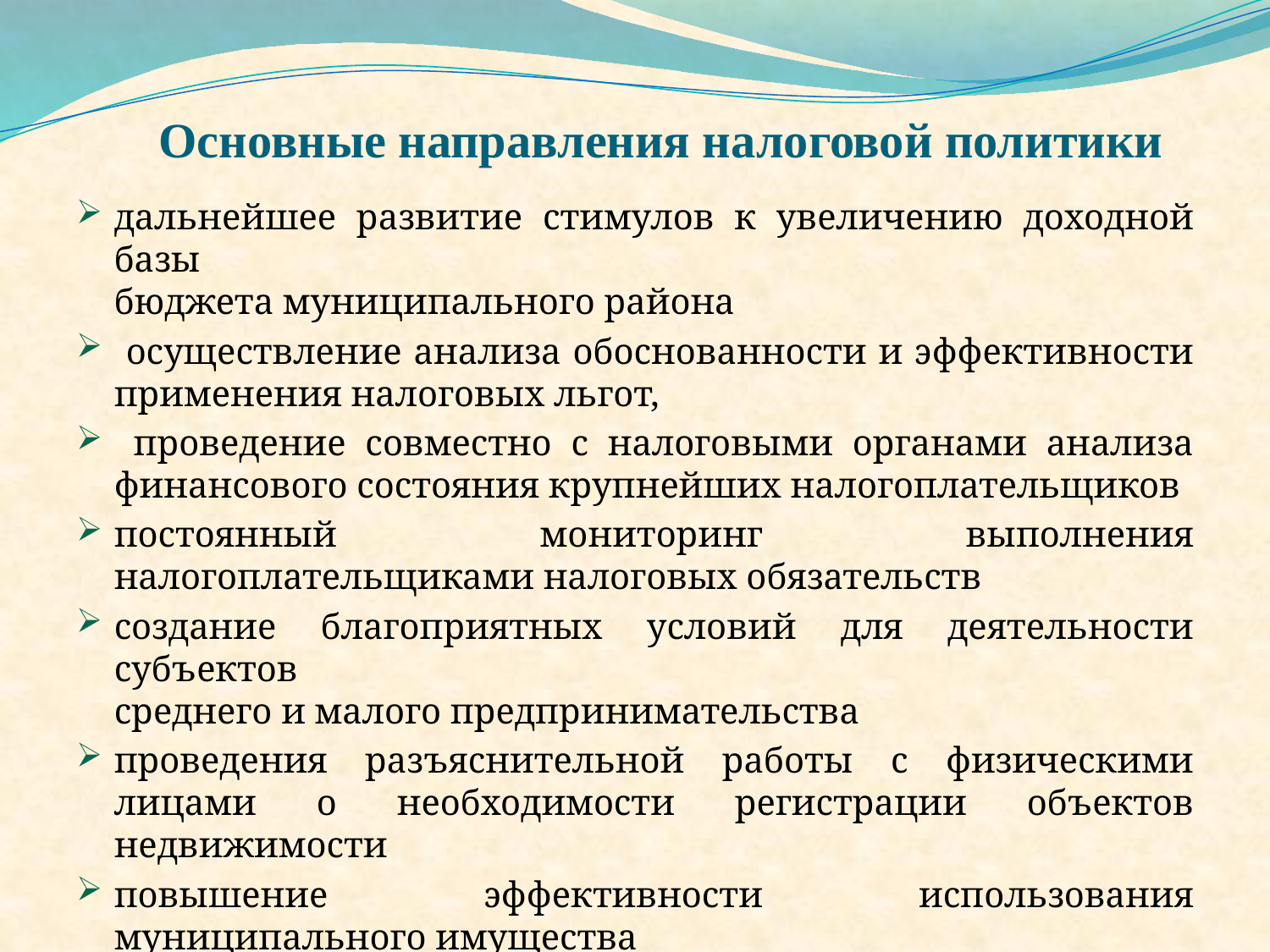

# Основные направления налоговой политики
дальнейшее развитие стимулов к увеличению доходной базы
бюджета муниципального района
 осуществление анализа обоснованности и эффективности применения налоговых льгот,
 проведение совместно с налоговыми органами анализа финансового состояния крупнейших налогоплательщиков
постоянный мониторинг выполнения налогоплательщиками налоговых обязательств
создание благоприятных условий для деятельности субъектов
среднего и малого предпринимательства
проведения разъяснительной работы с физическими лицами о необходимости регистрации объектов недвижимости
повышение эффективности использования муниципального имущества